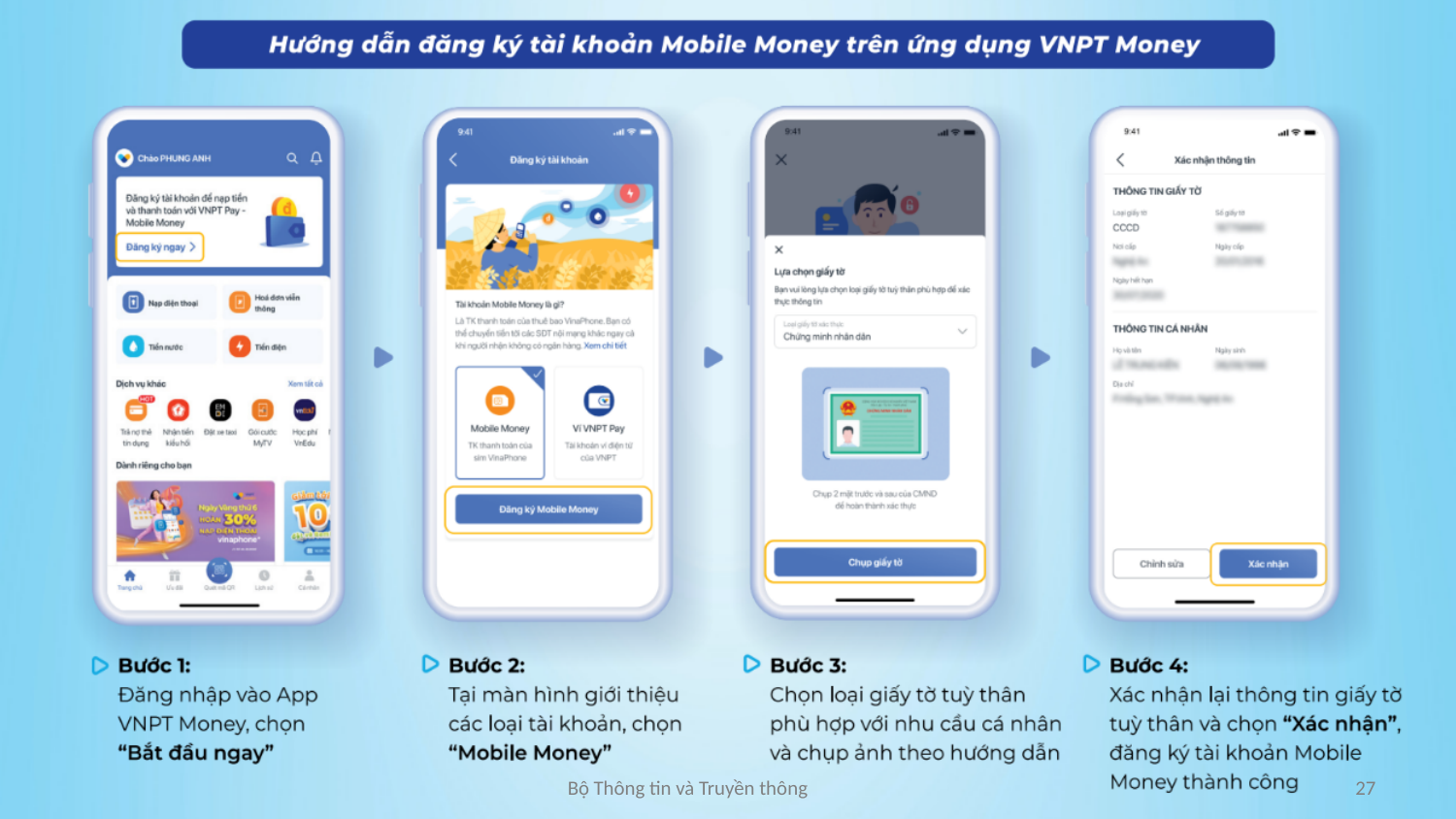

27
Bộ Thông tin và Truyền thông